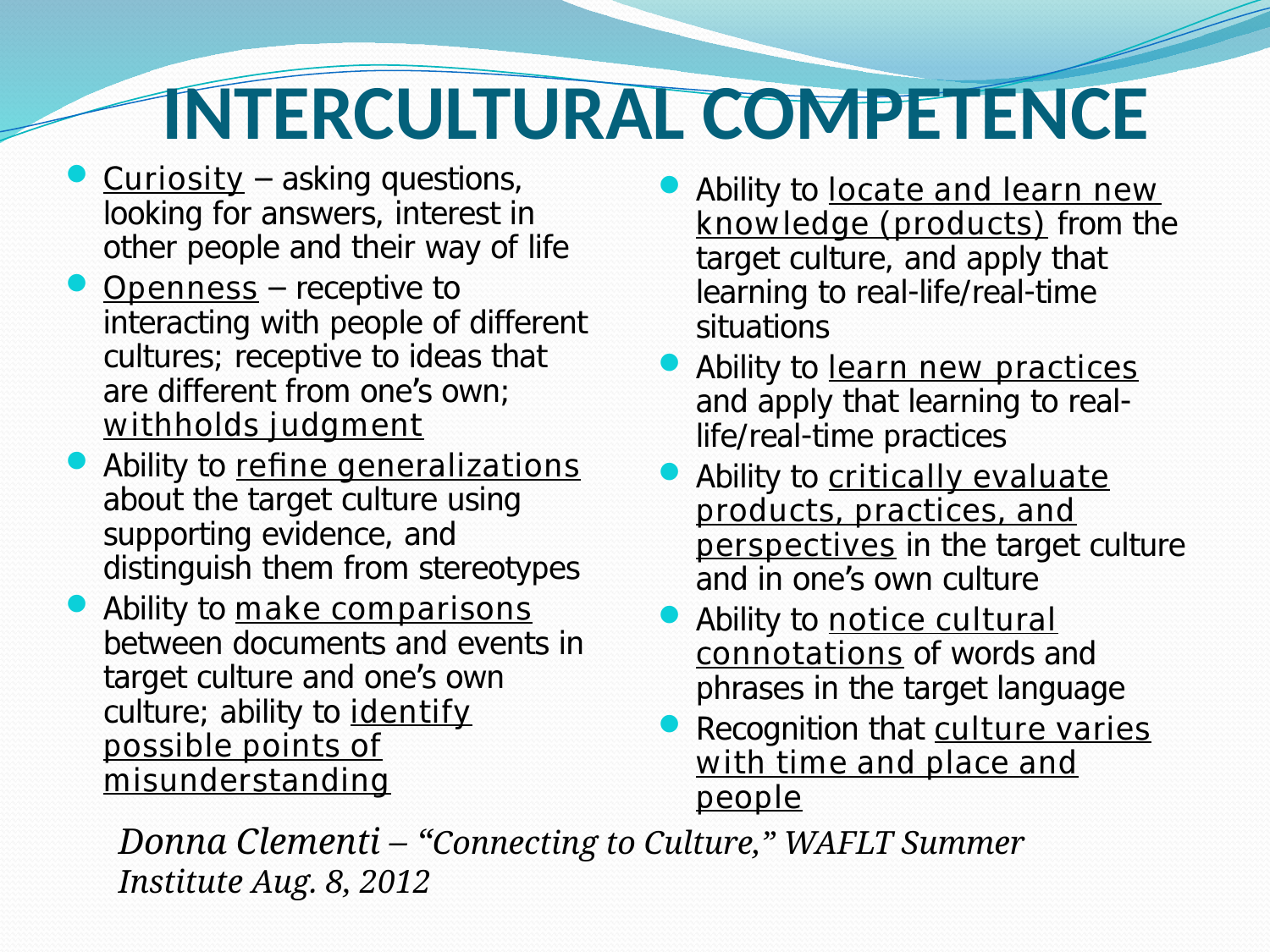

# INTERCULTURAL COMPETENCE
Curiosity – asking questions, looking for answers, interest in other people and their way of life
Openness – receptive to interacting with people of different cultures; receptive to ideas that are different from one’s own; withholds judgment
Ability to refine generalizations about the target culture using supporting evidence, and distinguish them from stereotypes
Ability to make comparisons between documents and events in target culture and one’s own culture; ability to identify possible points of misunderstanding
Ability to locate and learn new knowledge (products) from the target culture, and apply that learning to real-life/real-time situations
Ability to learn new practices and apply that learning to real-life/real-time practices
Ability to critically evaluate products, practices, and perspectives in the target culture and in one’s own culture
Ability to notice cultural connotations of words and phrases in the target language
Recognition that culture varies with time and place and people

Donna Clementi – “Connecting to Culture,” WAFLT Summer Institute Aug. 8, 2012